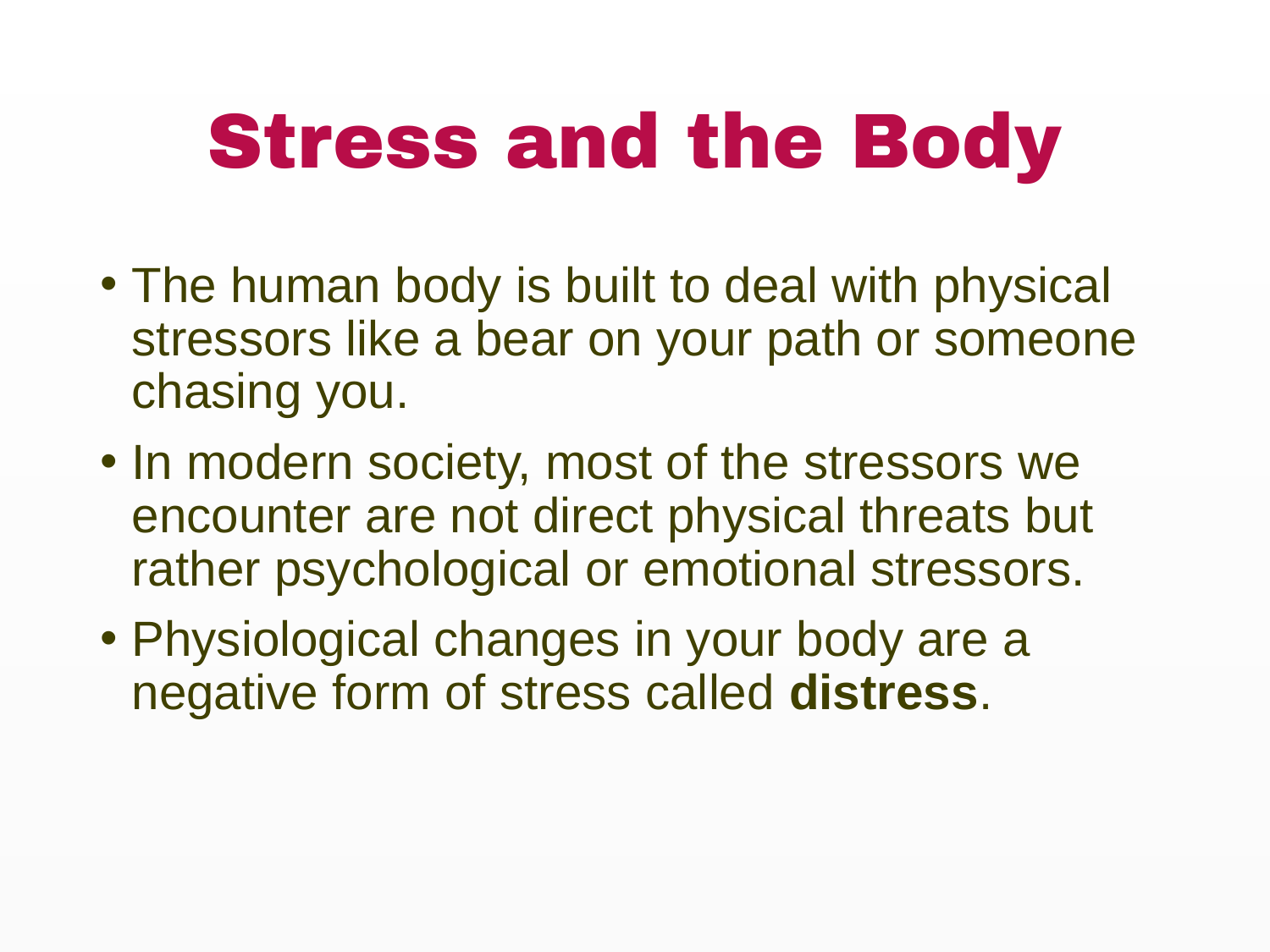

# Stress and the Body
The human body is built to deal with physical stressors like a bear on your path or someone chasing you.
In modern society, most of the stressors we encounter are not direct physical threats but rather psychological or emotional stressors.
Physiological changes in your body are a negative form of stress called distress.